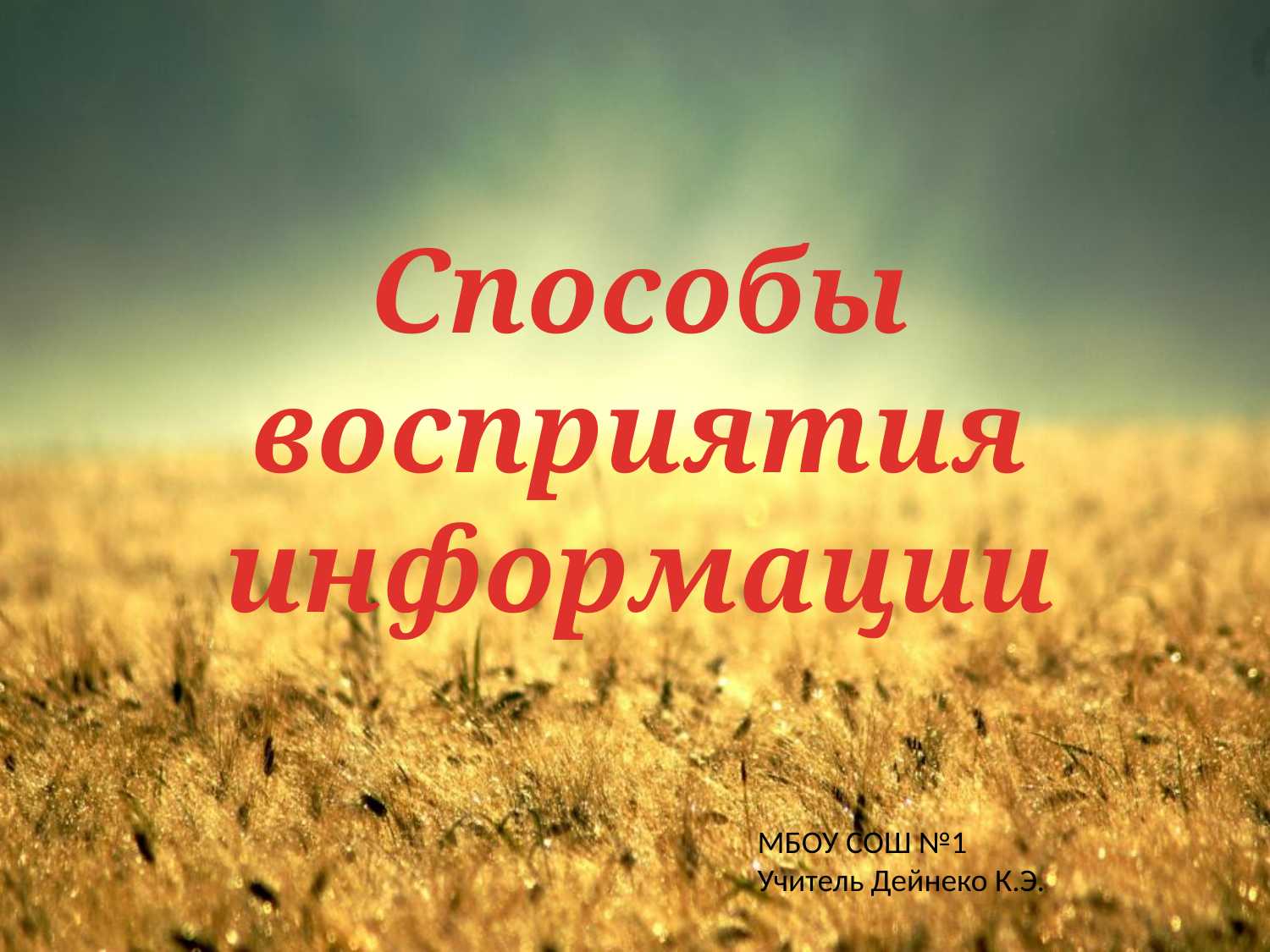

# Способы восприятия информации

МБОУ СОШ №1
Учитель Дейнеко К.Э.